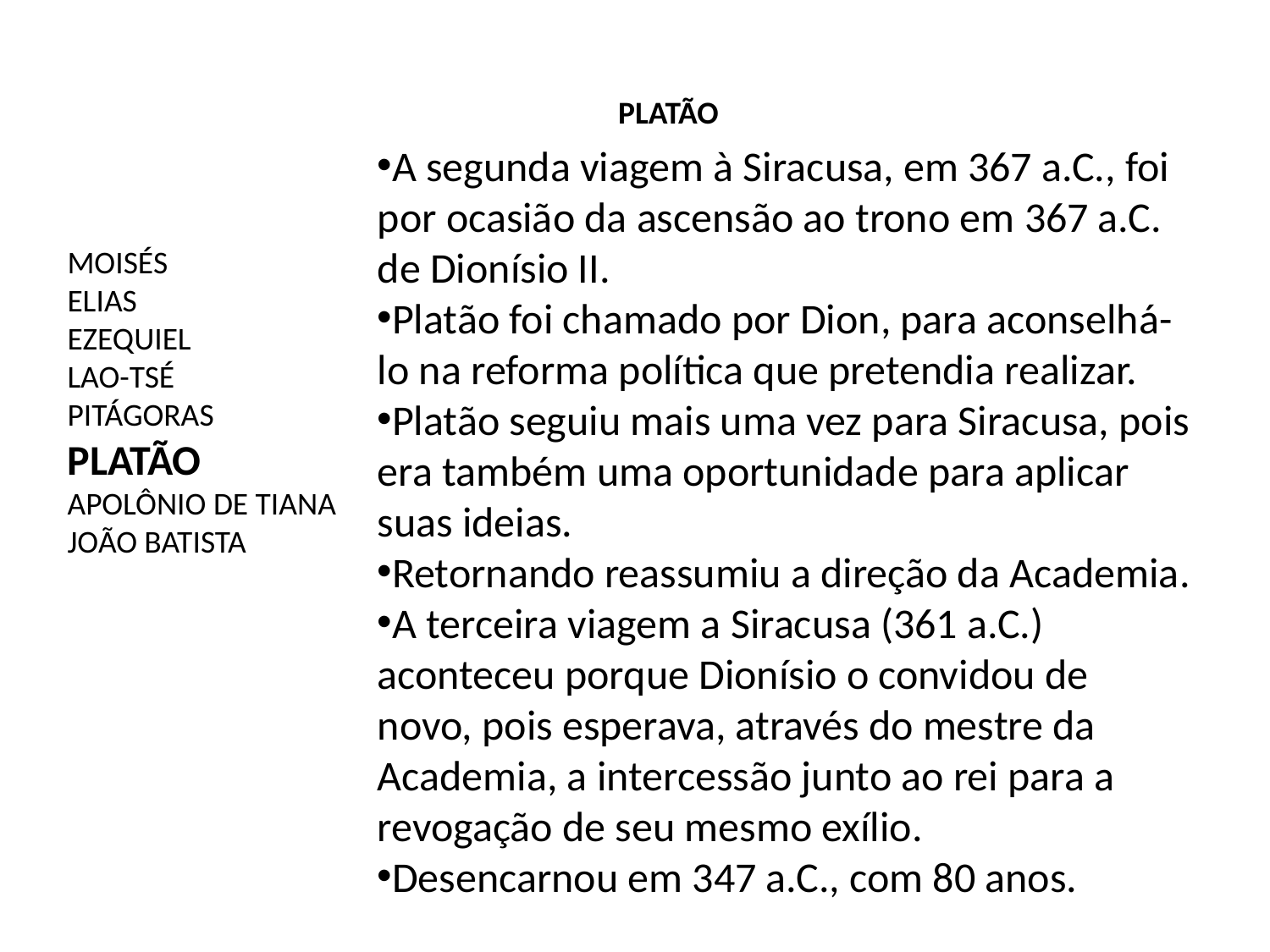

PLATÃO
A segunda viagem à Siracusa, em 367 a.C., foi por ocasião da ascensão ao trono em 367 a.C. de Dionísio II.
Platão foi chamado por Dion, para aconselhá-lo na reforma política que pretendia realizar.
Platão seguiu mais uma vez para Siracusa, pois era também uma oportunidade para aplicar suas ideias.
Retornando reassumiu a direção da Academia.
A terceira viagem a Siracusa (361 a.C.) aconteceu porque Dionísio o convidou de novo, pois esperava, através do mestre da Academia, a intercessão junto ao rei para a revogação de seu mesmo exílio.
Desencarnou em 347 a.C., com 80 anos.
MOISÉS
ELIAS
EZEQUIEL
LAO-TSÉ
PITÁGORAS
PLATÃO
APOLÔNIO DE TIANA
JOÃO BATISTA